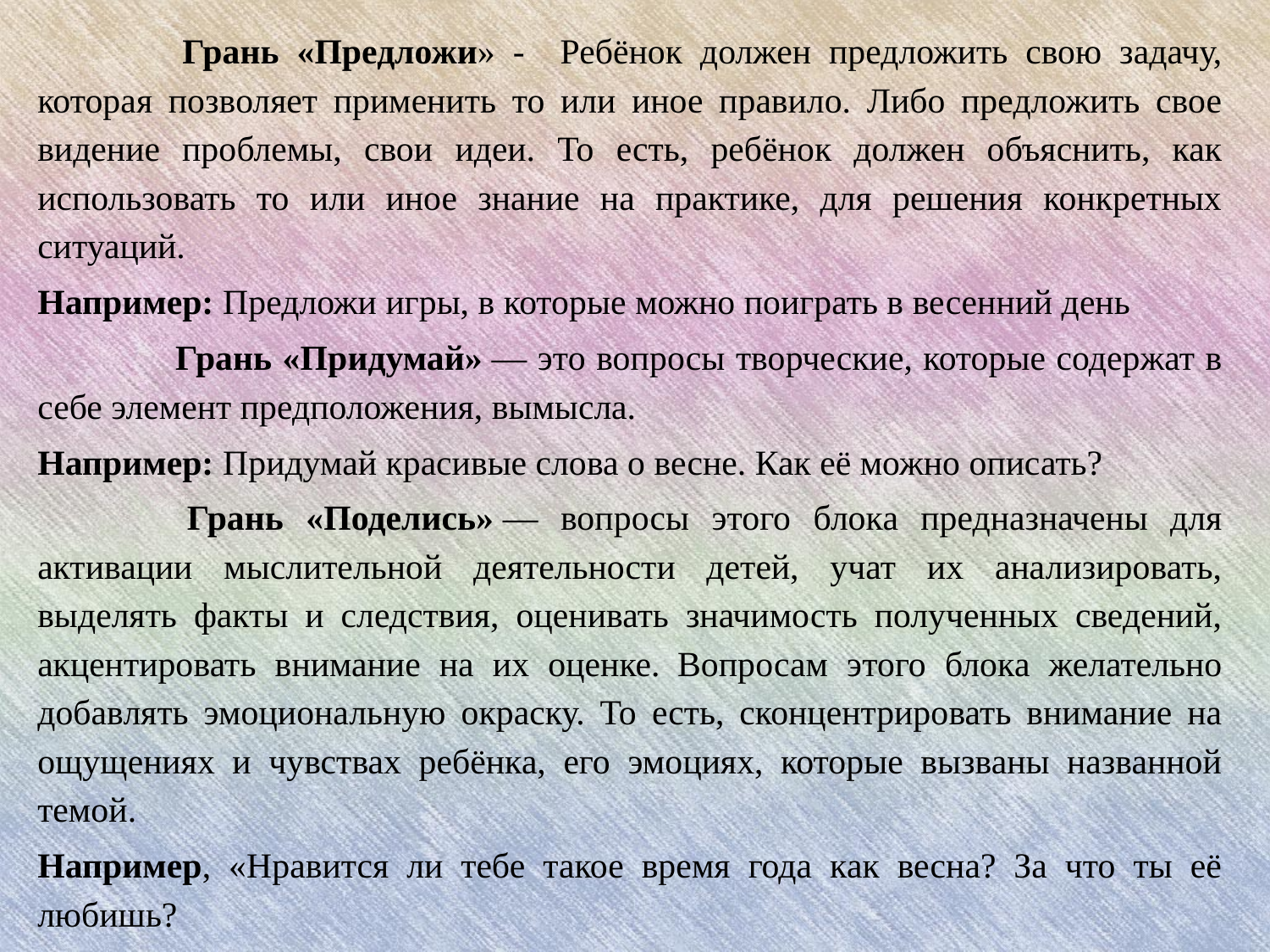

Грань «Предложи» -  Ребёнок должен предложить свою задачу, которая позволяет применить то или иное правило. Либо предложить свое видение проблемы, свои идеи. То есть, ребёнок должен объяснить, как использовать то или иное знание на практике, для решения конкретных ситуаций.
Например: Предложи игры, в которые можно поиграть в весенний день
	 Грань «Придумай» — это вопросы творческие, которые содержат в себе элемент предположения, вымысла.
Например: Придумай красивые слова о весне. Как её можно описать?
	 Грань «Поделись» — вопросы этого блока предназначены для активации мыслительной деятельности детей, учат их анализировать, выделять факты и следствия, оценивать значимость полученных сведений, акцентировать внимание на их оценке. Вопросам этого блока желательно добавлять эмоциональную окраску. То есть, сконцентрировать внимание на ощущениях и чувствах ребёнка, его эмоциях, которые вызваны названной темой.
Например, «Нравится ли тебе такое время года как весна? За что ты её любишь?